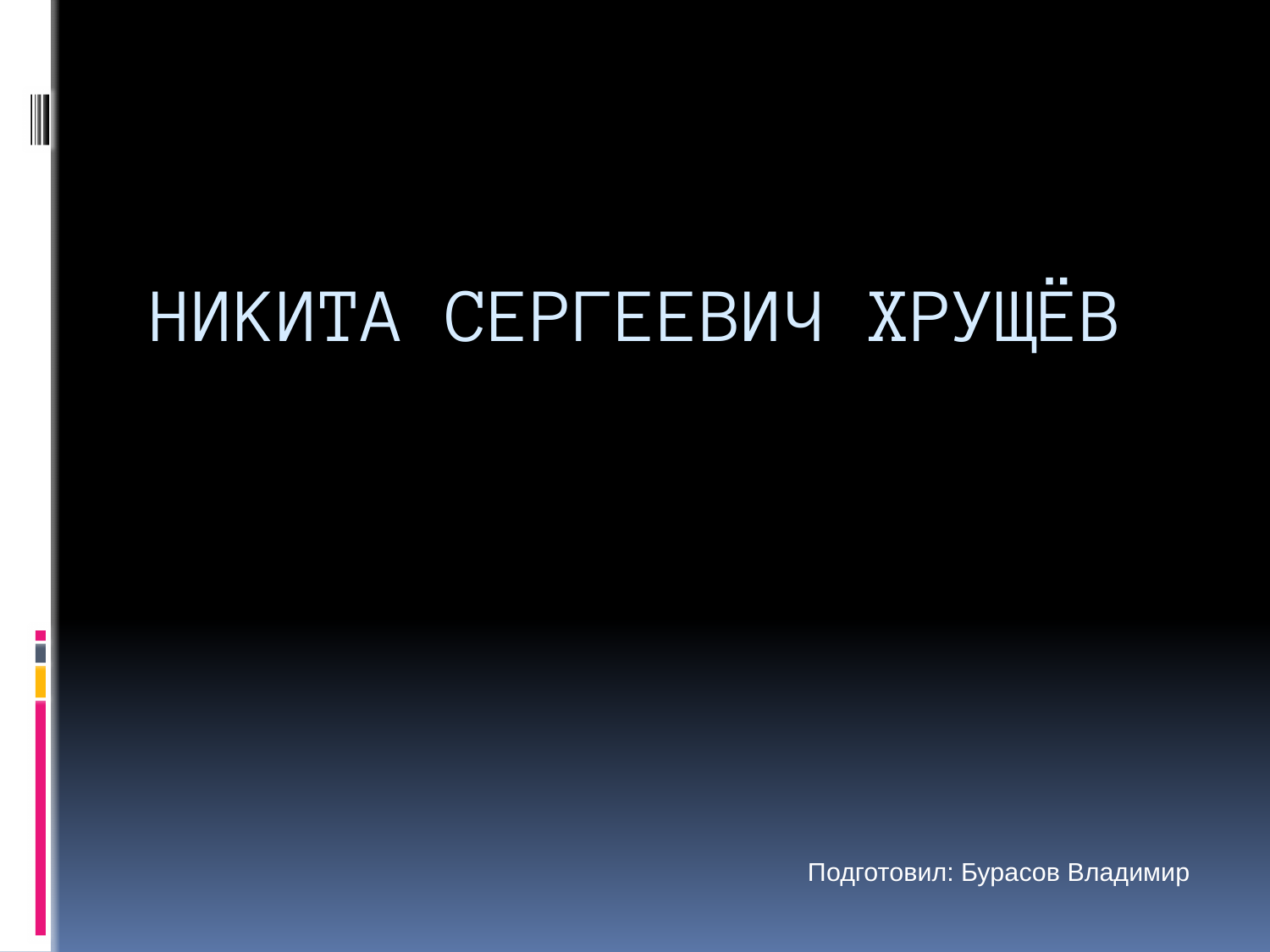

# Никита Сергеевич Хрущёв
Подготовил: Бурасов Владимир